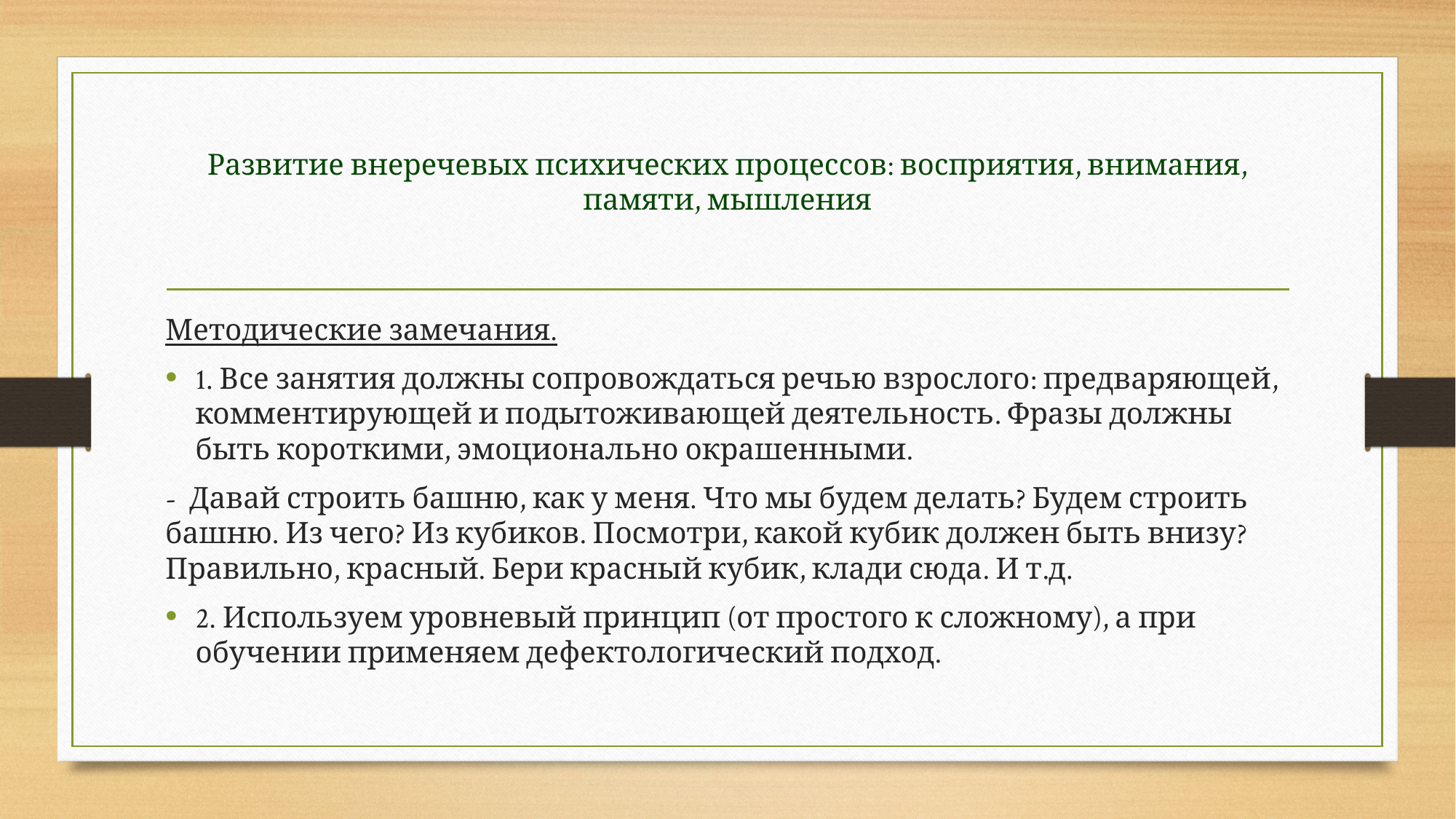

# Развитие внеречевых психических процессов: восприятия, внимания, памяти, мышления
Методические замечания.
1. Все занятия должны сопровождаться речью взрослого: предваряющей, комментирующей и подытоживающей деятельность. Фразы должны быть короткими, эмоционально окрашенными.
-  Давай строить башню, как у меня. Что мы будем делать? Будем строить башню. Из чего? Из кубиков. Посмотри, какой кубик должен быть внизу? Правильно, красный. Бери красный кубик, клади сюда. И т.д.
2. Используем уровневый принцип (от простого к сложному), а при обучении применяем дефектологический подход.